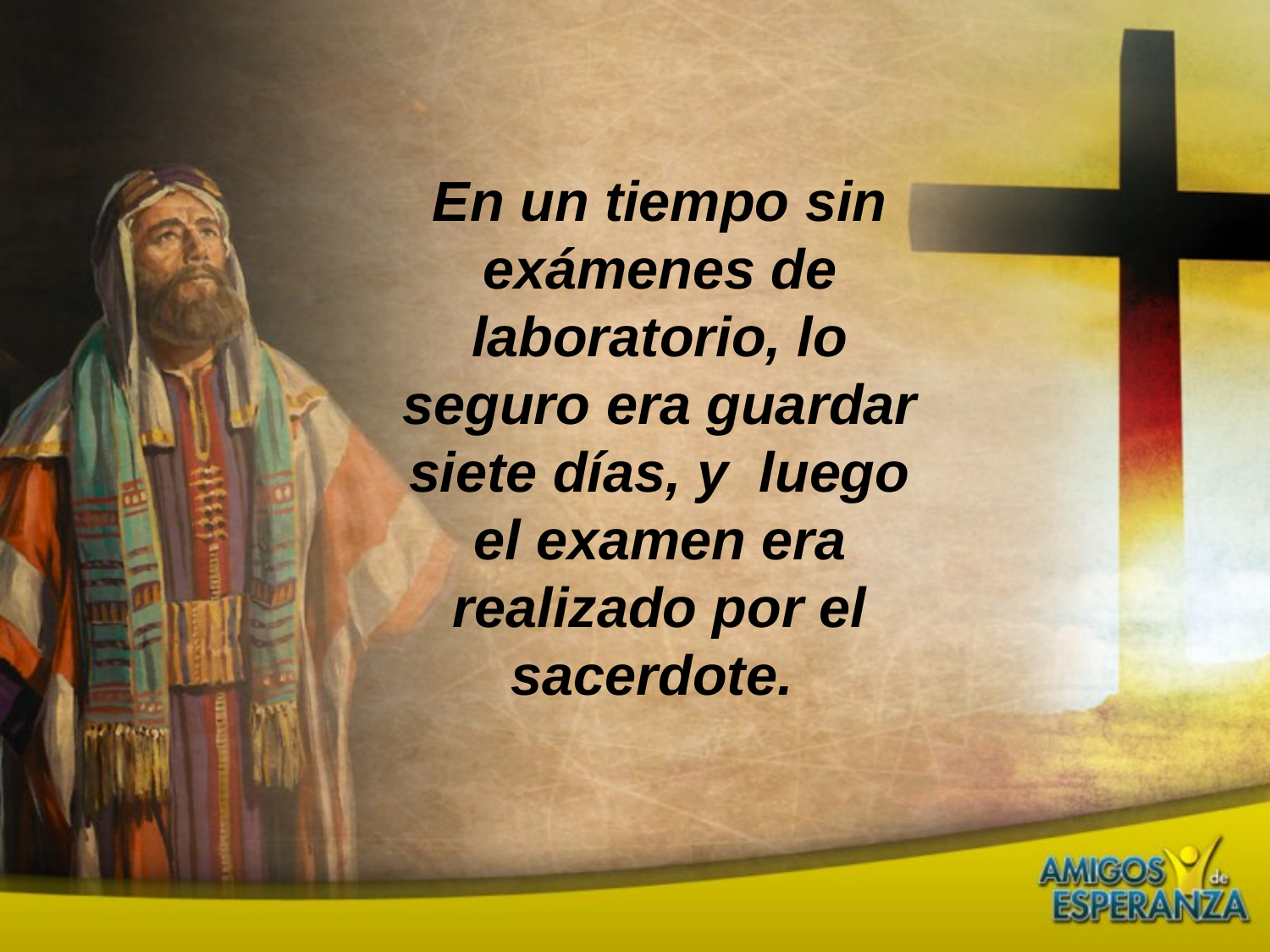

En un tiempo sin exámenes de laboratorio, lo seguro era guardar siete días, y  luego el examen era realizado por el sacerdote.